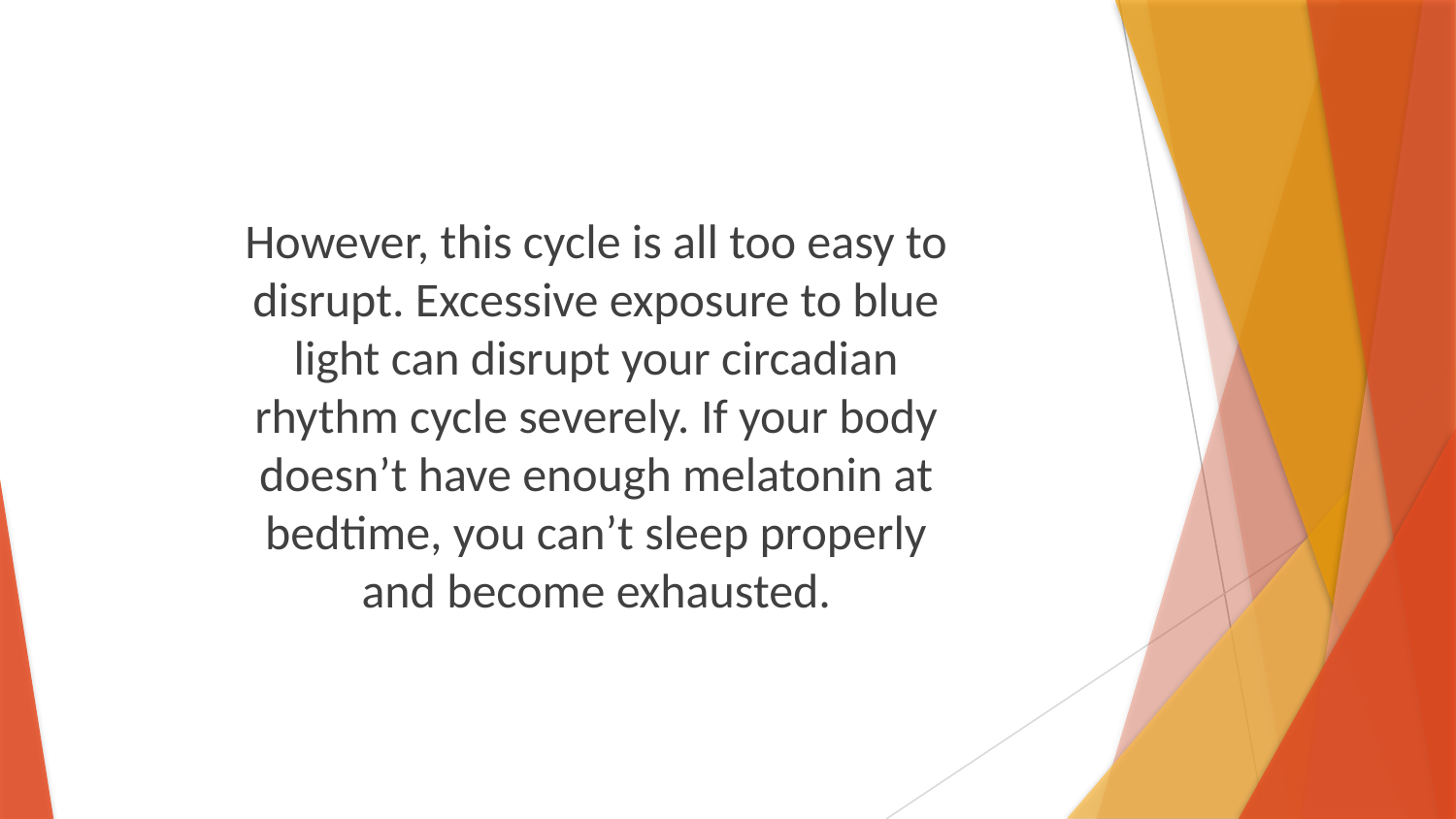

However, this cycle is all too easy to disrupt. Excessive exposure to blue light can disrupt your circadian rhythm cycle severely. If your body doesn’t have enough melatonin at bedtime, you can’t sleep properly and become exhausted.